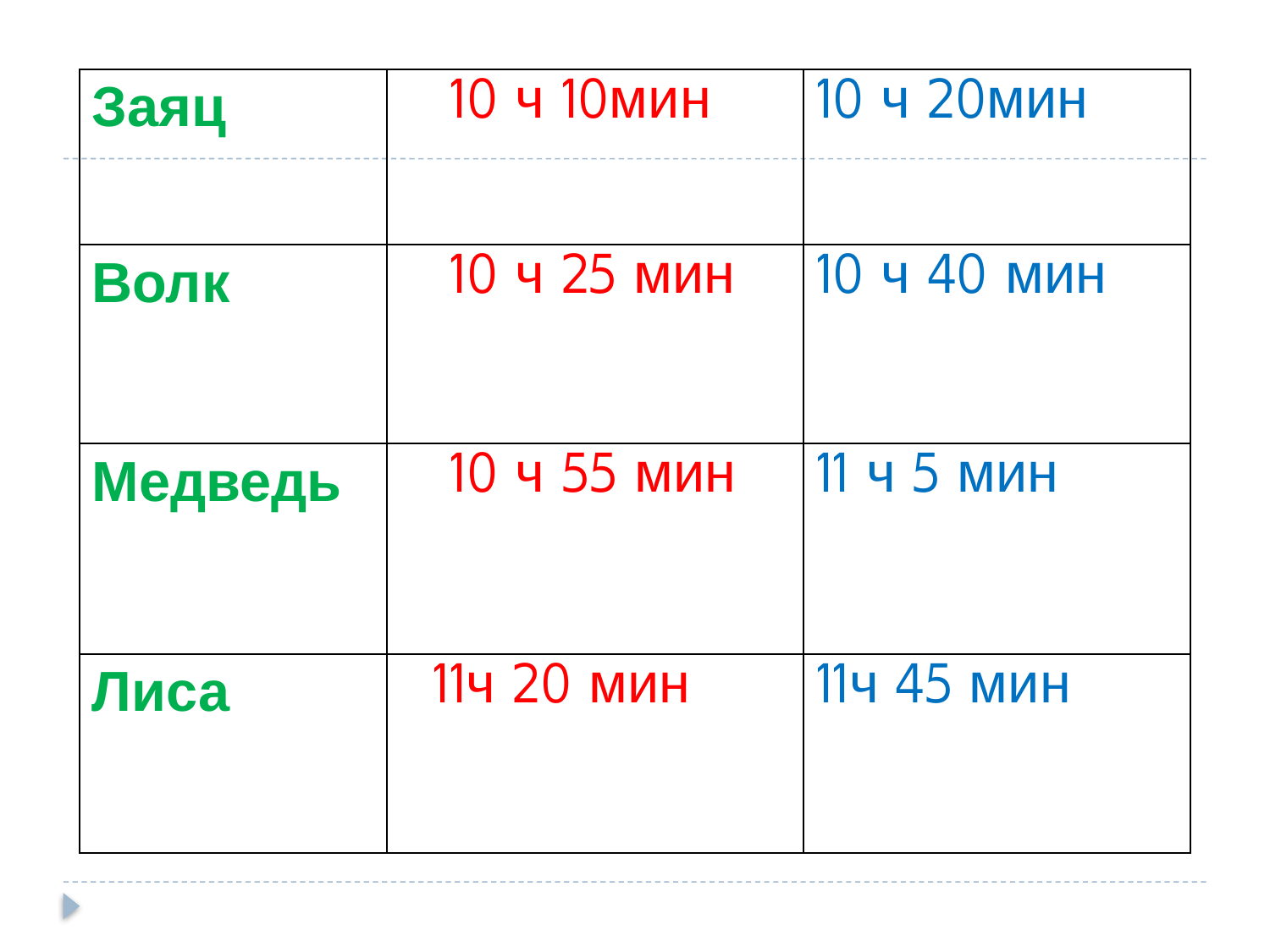

#
| Заяц | 10 ч 10мин | 10 ч 20мин |
| --- | --- | --- |
| Волк | 10 ч 25 мин | 10 ч 40 мин |
| Медведь | 10 ч 55 мин | 11 ч 5 мин |
| Лиса | 11ч 20 мин | 11ч 45 мин |